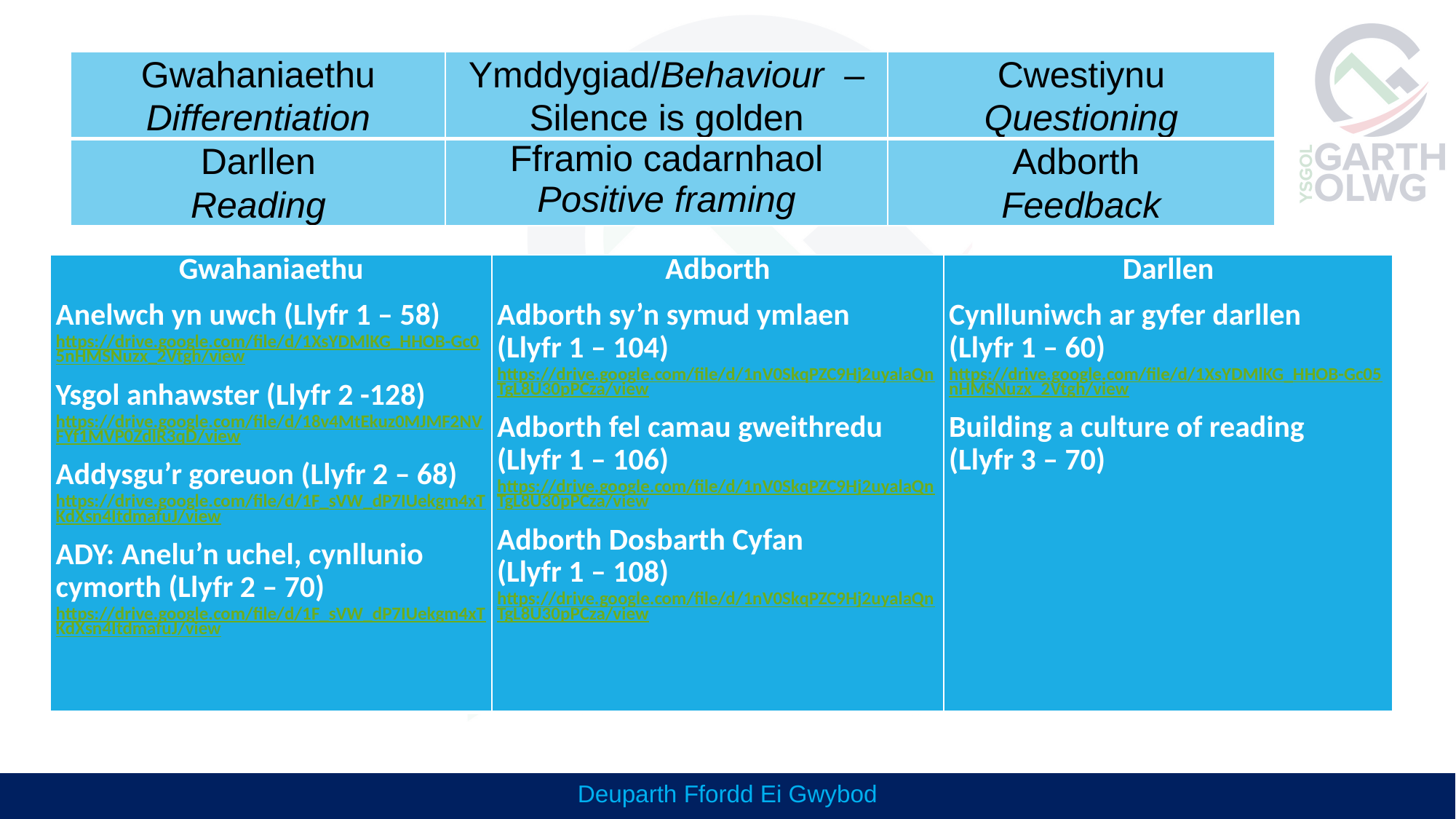

| Gwahaniaethu Differentiation | Ymddygiad/Behaviour – Silence is golden | Cwestiynu Questioning |
| --- | --- | --- |
| Darllen Reading | Fframio cadarnhaol Positive framing | Adborth  Feedback |
| Gwahaniaethu Anelwch yn uwch (Llyfr 1 – 58) https://drive.google.com/file/d/1XsYDMlKG\_HHOB-Gc05nHMSNuzx\_2Vtgh/view Ysgol anhawster (Llyfr 2 -128) https://drive.google.com/file/d/18v4MtEkuz0MJMF2NVFYf1MVP0ZdlR3qD/view Addysgu’r goreuon (Llyfr 2 – 68) https://drive.google.com/file/d/1F\_sVW\_dP7IUekgm4xTKdXsn4ItdmafuJ/view ADY: Anelu’n uchel, cynllunio cymorth (Llyfr 2 – 70) https://drive.google.com/file/d/1F\_sVW\_dP7IUekgm4xTKdXsn4ItdmafuJ/view | Adborth Adborth sy’n symud ymlaen (Llyfr 1 – 104) https://drive.google.com/file/d/1nV0SkqPZC9Hj2uyalaQnTgL8U30pPCza/view Adborth fel camau gweithredu (Llyfr 1 – 106) https://drive.google.com/file/d/1nV0SkqPZC9Hj2uyalaQnTgL8U30pPCza/view Adborth Dosbarth Cyfan (Llyfr 1 – 108) https://drive.google.com/file/d/1nV0SkqPZC9Hj2uyalaQnTgL8U30pPCza/view | Darllen Cynlluniwch ar gyfer darllen (Llyfr 1 – 60) https://drive.google.com/file/d/1XsYDMlKG\_HHOB-Gc05nHMSNuzx\_2Vtgh/view Building a culture of reading (Llyfr 3 – 70) |
| --- | --- | --- |